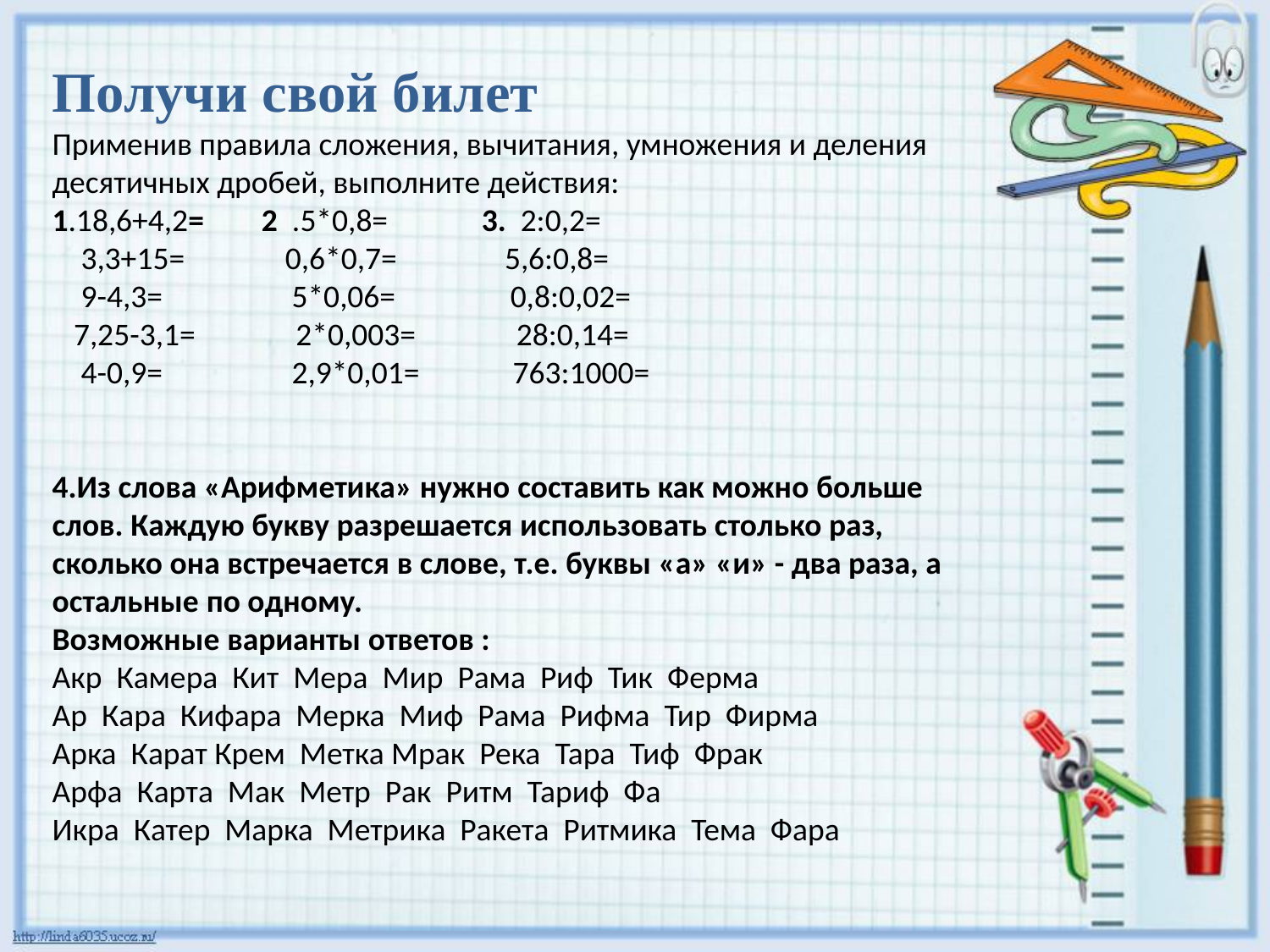

Получи свой билет
Применив правила сложения, вычитания, умножения и деления десятичных дробей, выполните действия:
1.18,6+4,2=        2  .5*0,8=             3.  2:0,2=
    3,3+15=              0,6*0,7=               5,6:0,8=
    9-4,3=                  5*0,06=                0,8:0,02=
   7,25-3,1=              2*0,003=              28:0,14=
    4-0,9=                  2,9*0,01=             763:1000=

4.Из слова «Арифметика» нужно составить как можно больше слов. Каждую букву разрешается использовать столько раз, сколько она встречается в слове, т.е. буквы «а» «и» - два раза, а остальные по одному.
Возможные варианты ответов : 
Акр  Камера  Кит  Мера  Мир  Рама  Риф  Тик  Ферма 
Ар  Кара  Кифара  Мерка  Миф  Рама  Рифма  Тир  Фирма 
Арка  Карат Крем  Метка Мрак  Река  Тара  Тиф  Фрак 
Арфа  Карта  Мак  Метр  Рак  Ритм  Тариф  Фа 
Икра  Катер  Марка  Метрика  Ракета  Ритмика  Тема  Фара